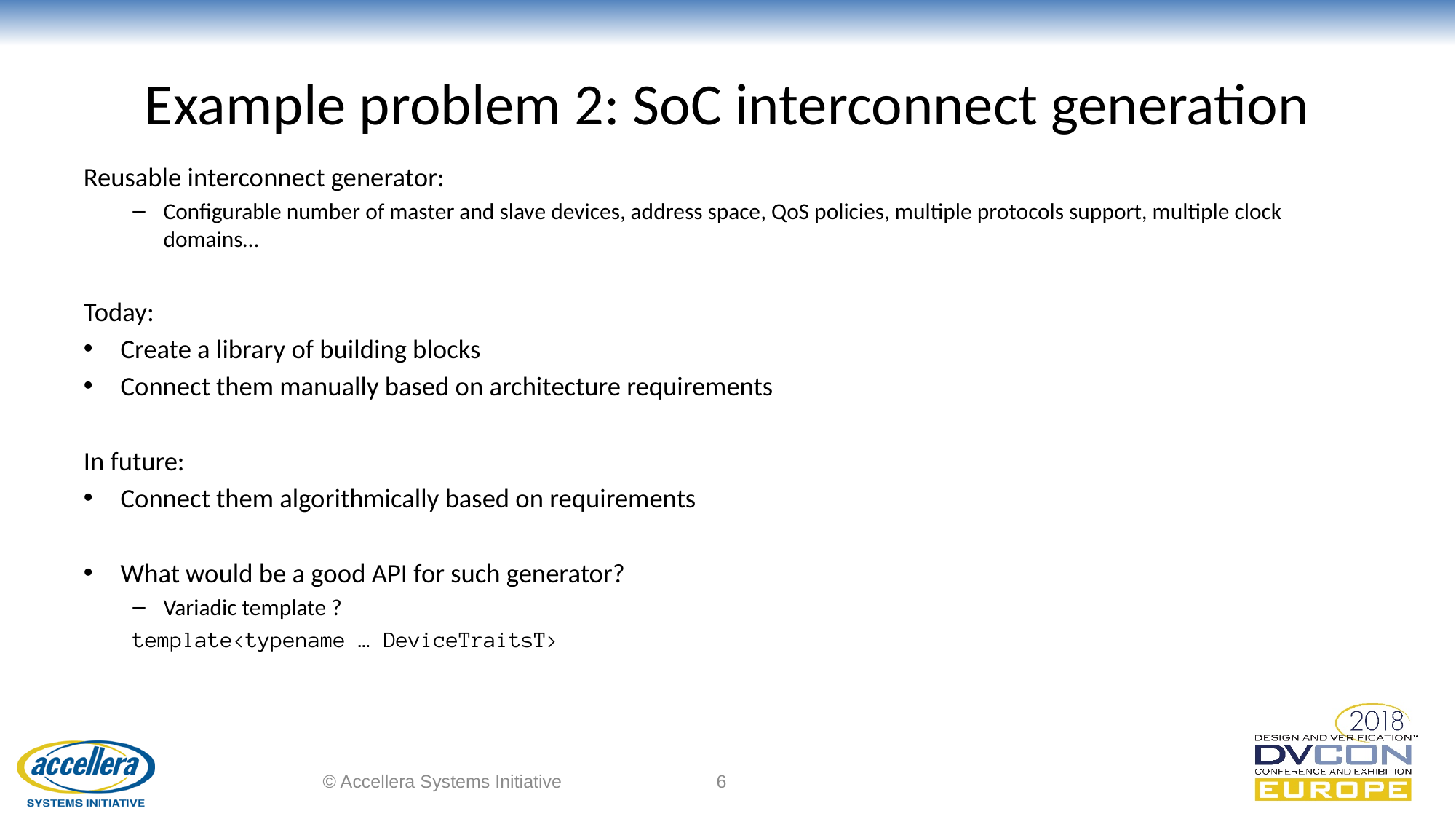

# Example problem 2: SoC interconnect generation
Reusable interconnect generator:
Configurable number of master and slave devices, address space, QoS policies, multiple protocols support, multiple clock domains…

Today:
Create a library of building blocks
Connect them manually based on architecture requirements

In future:
Connect them algorithmically based on requirements

What would be a good API for such generator?
Variadic template ?
	template<typename … DeviceTraitsT>

© Accellera Systems Initiative
6